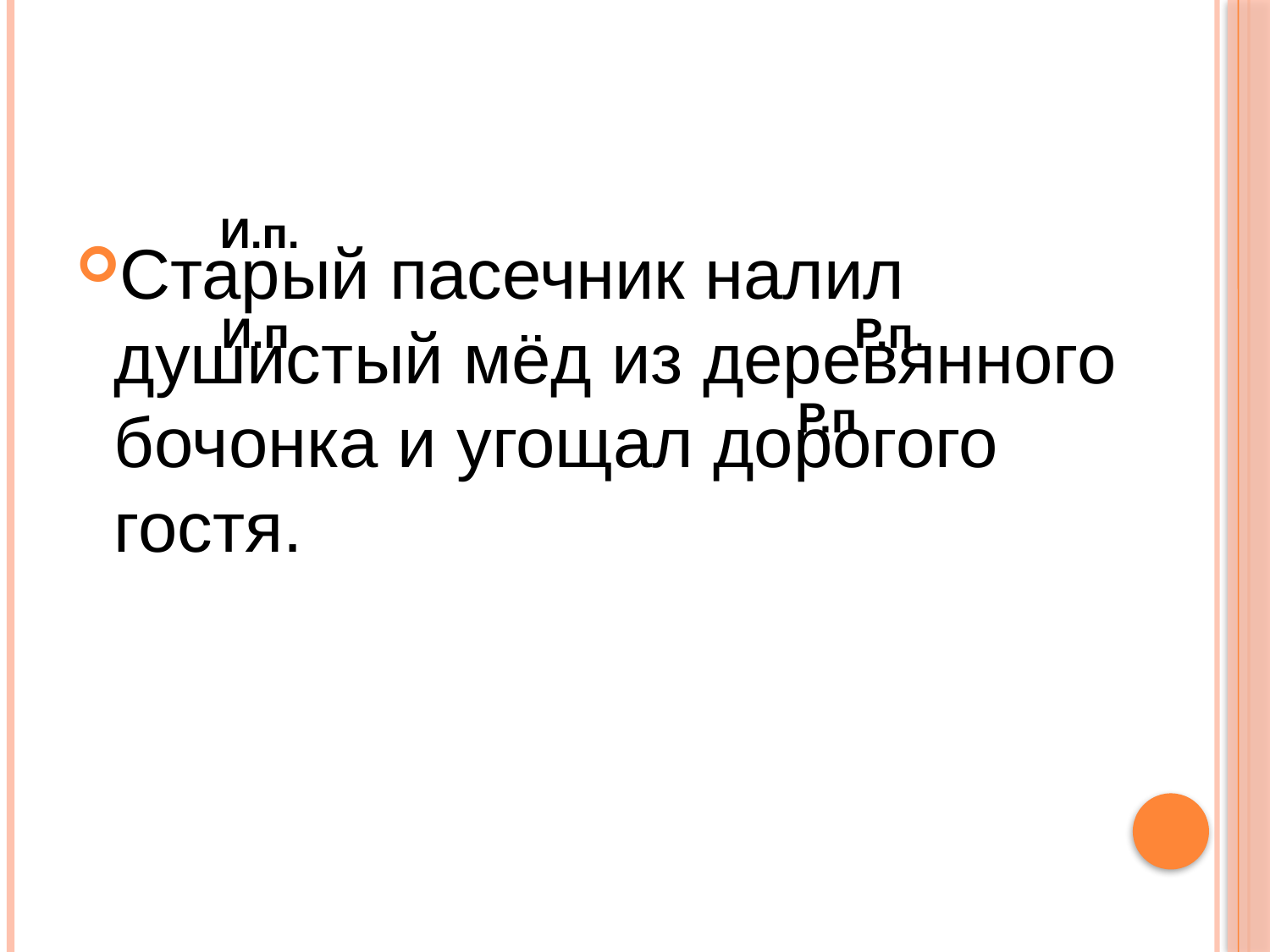

#
И.п.
Старый пасечник налил душистый мёд из деревянного бочонка и угощал дорогого гостя.
И.п.
Р.п.
Р.п